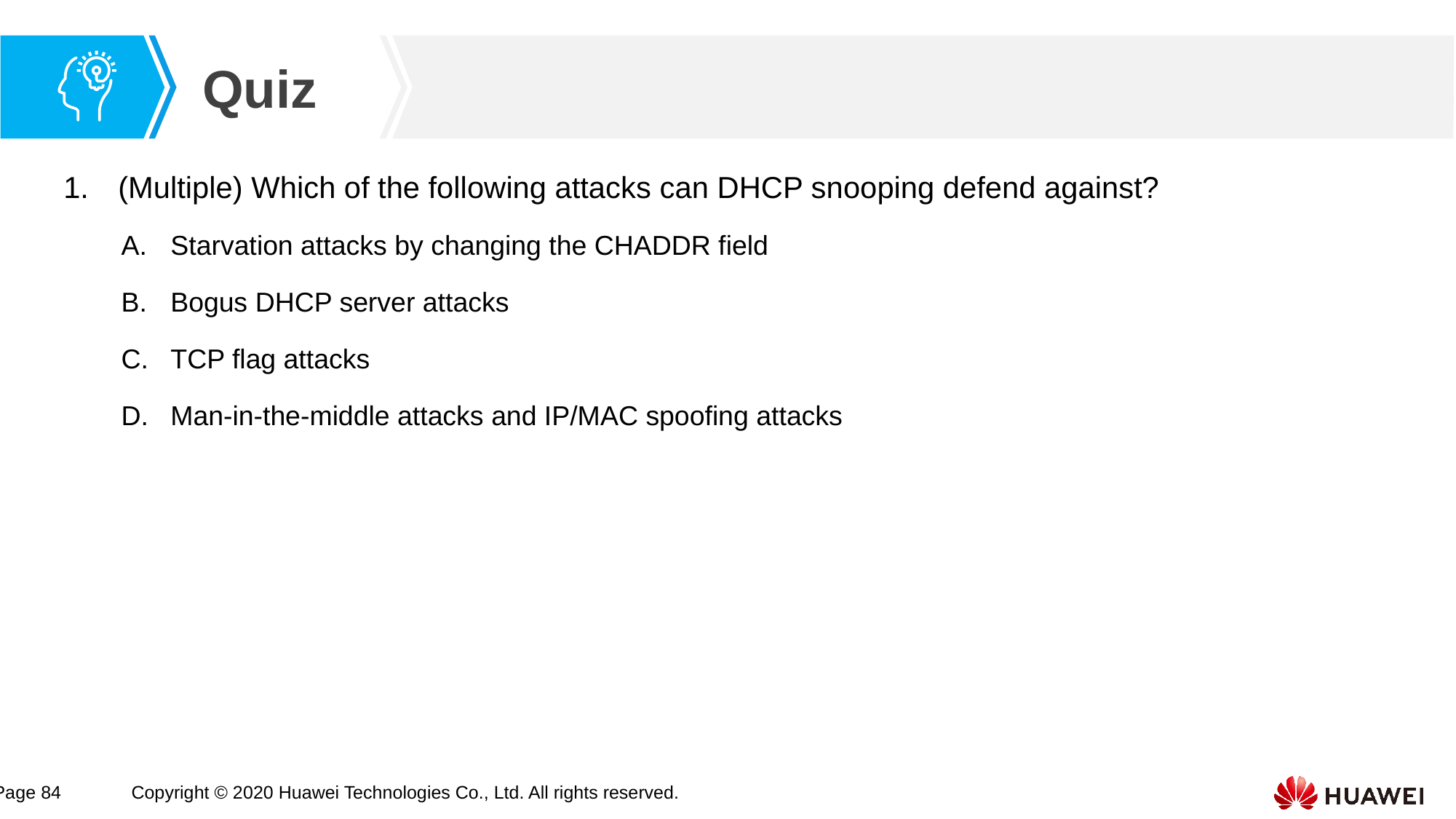

(Multiple) Which of the following attacks can DHCP snooping defend against?
Starvation attacks by changing the CHADDR field
Bogus DHCP server attacks
TCP flag attacks
Man-in-the-middle attacks and IP/MAC spoofing attacks